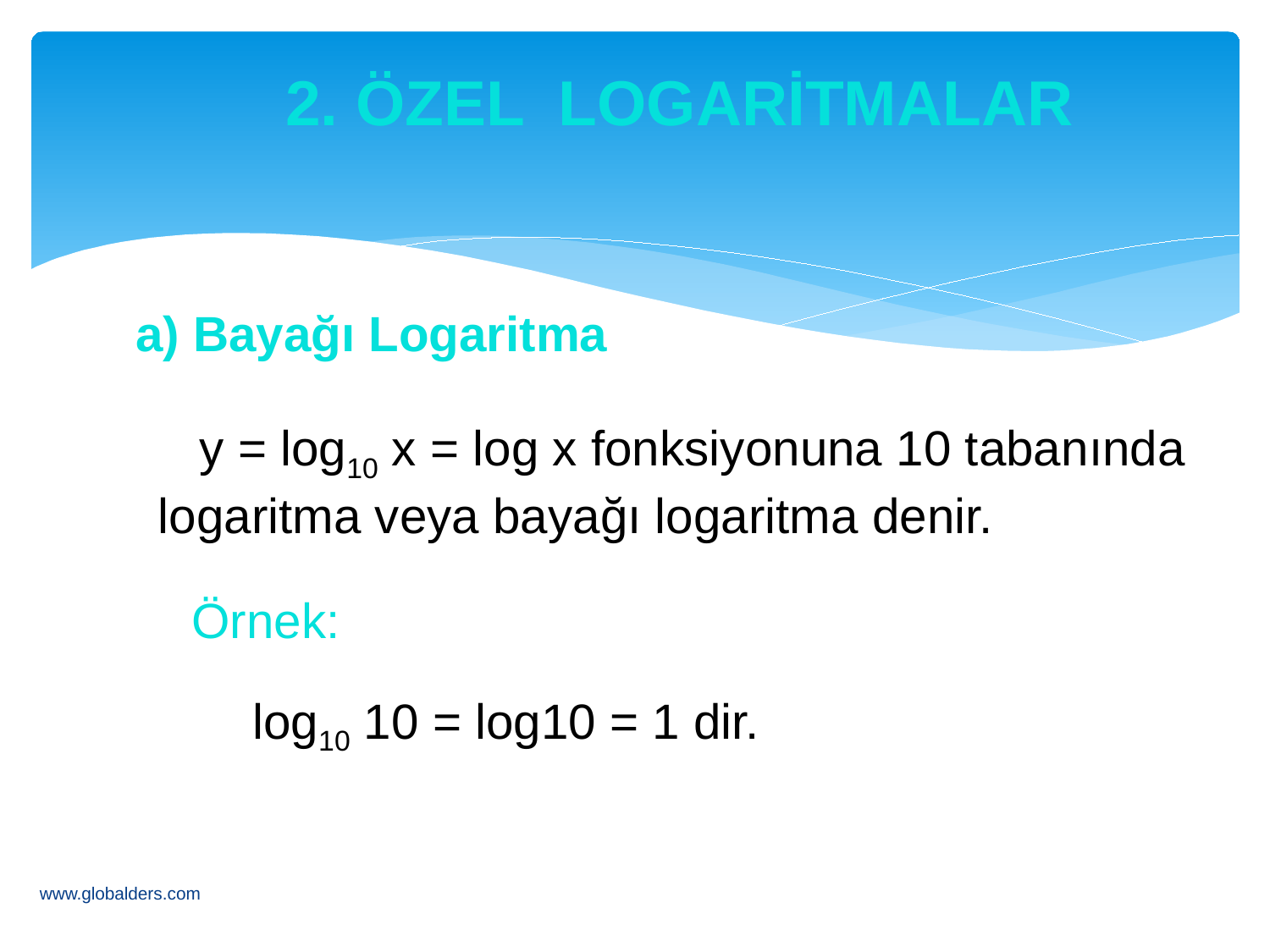

2. ÖZEL  LOGARİTMALAR
a) Bayağı Logaritma
   y = log10 x = log x fonksiyonuna 10 tabanında logaritma veya bayağı logaritma denir.
Örnek:
log10 10 = log10 = 1 dir.
www.globalders.com